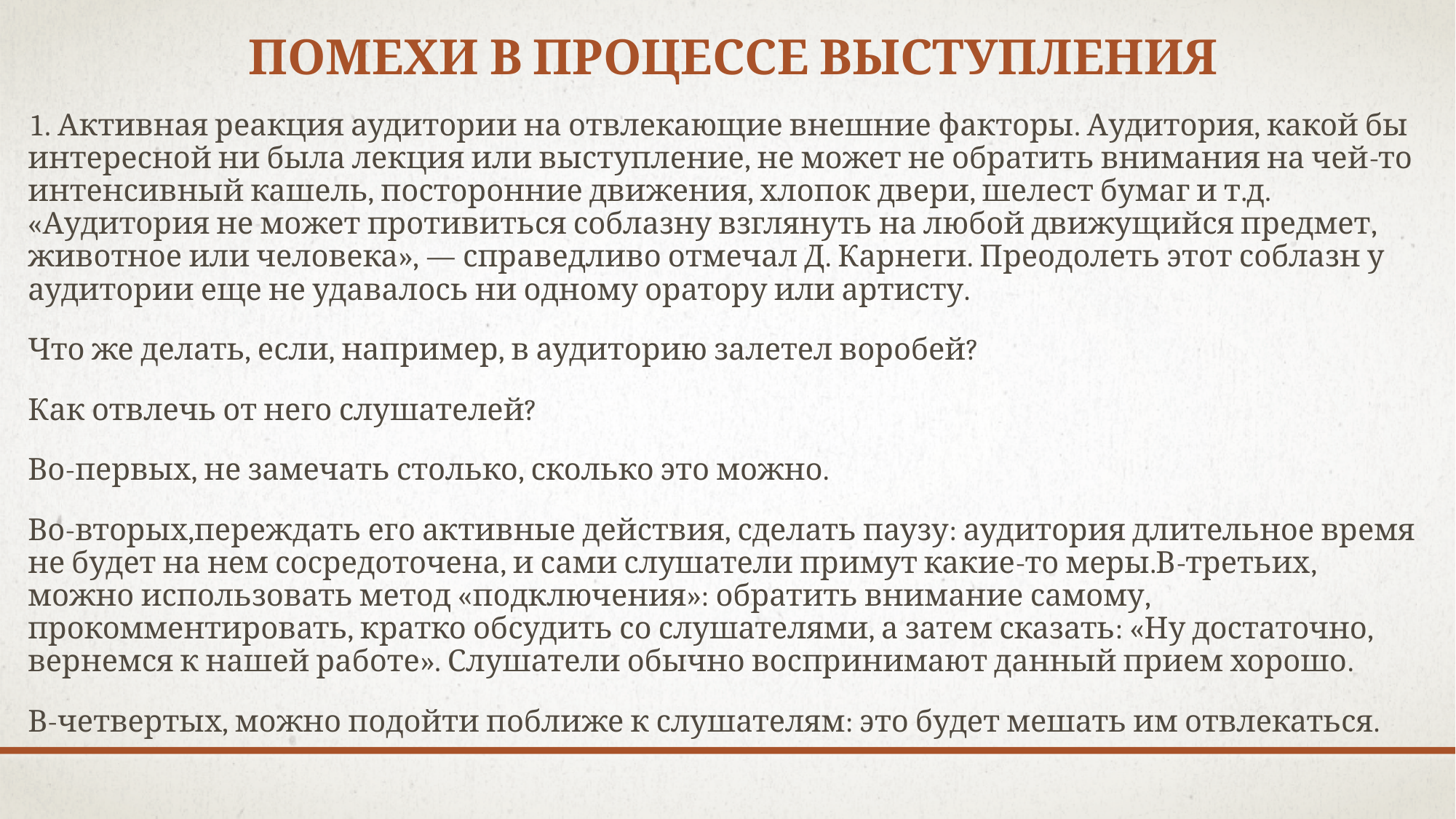

# ПОМЕХИ В процессе выступления
1. Активная реакция аудитории на отвлекающие внешние факторы. Аудитория, какой бы интересной ни была лекция или выступление, не может не обратить внимания на чей-то интенсивный кашель, посторонние движения, хлопок двери, шелест бумаг и т.д. «Аудитория не может противиться соблазну взглянуть на любой движущийся предмет, животное или человека», — справедливо отмечал Д. Карнеги. Преодолеть этот соблазн у аудитории еще не удавалось ни одному оратору или артисту.
Что же делать, если, например, в аудиторию залетел воробей?
Как отвлечь от него слушателей?
Во-первых, не замечать столько, сколько это можно.
Во-вторых,переждать его активные действия, сделать паузу: аудитория длительное время не будет на нем сосредоточена, и сами слушатели примут какие-то меры.В-третьих, можно использовать метод «подключения»: обратить внимание самому, прокомментировать, кратко обсудить со слушателями, а затем сказать: «Ну достаточно, вернемся к нашей работе». Слушатели обычно воспринимают данный прием хорошо.
В-четвертых, можно подойти поближе к слушателям: это будет мешать им отвлекаться.